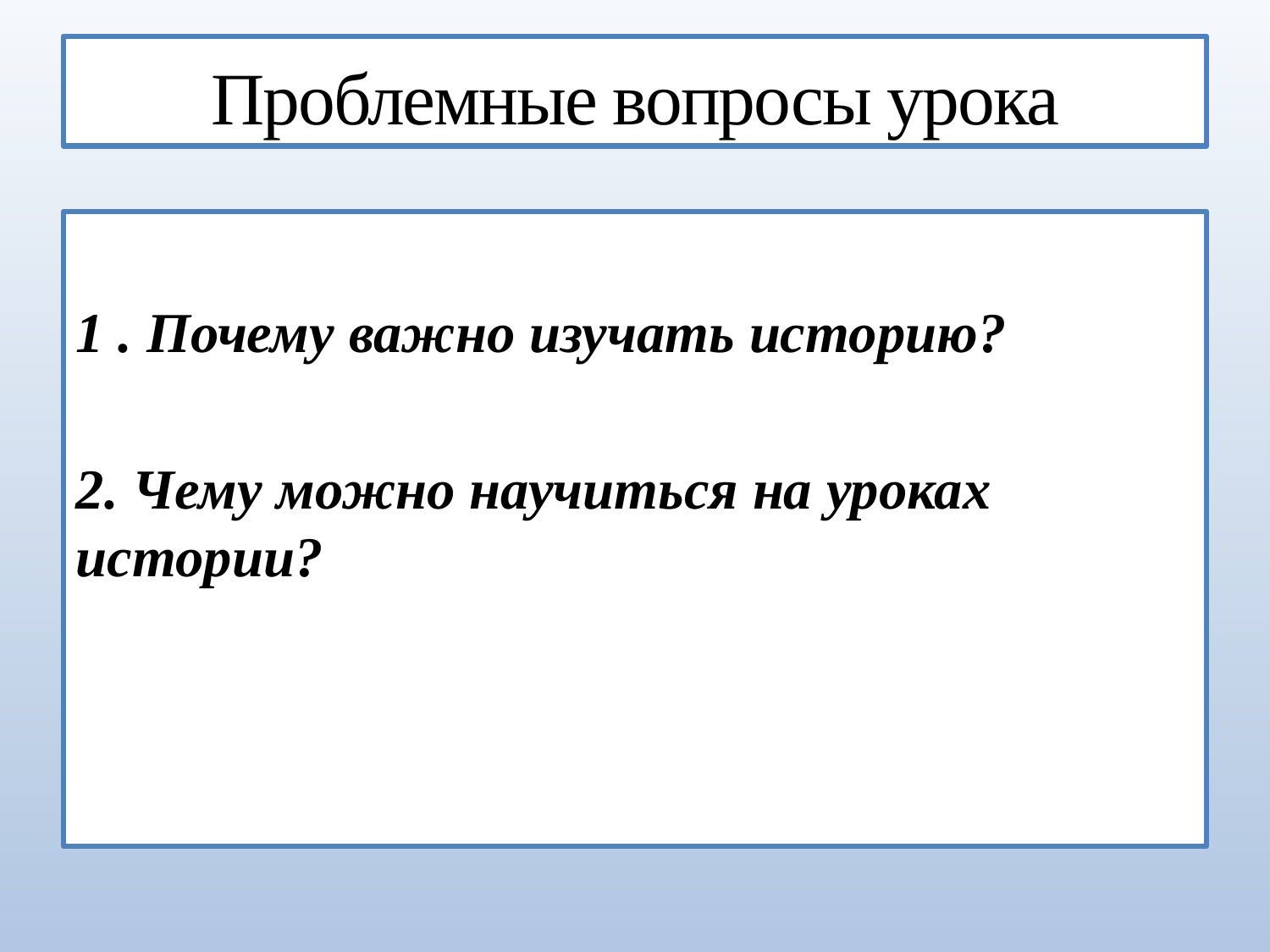

# Проблемные вопросы урока

1 . Почему важно изучать историю?

2. Чему можно научиться на уроках истории?